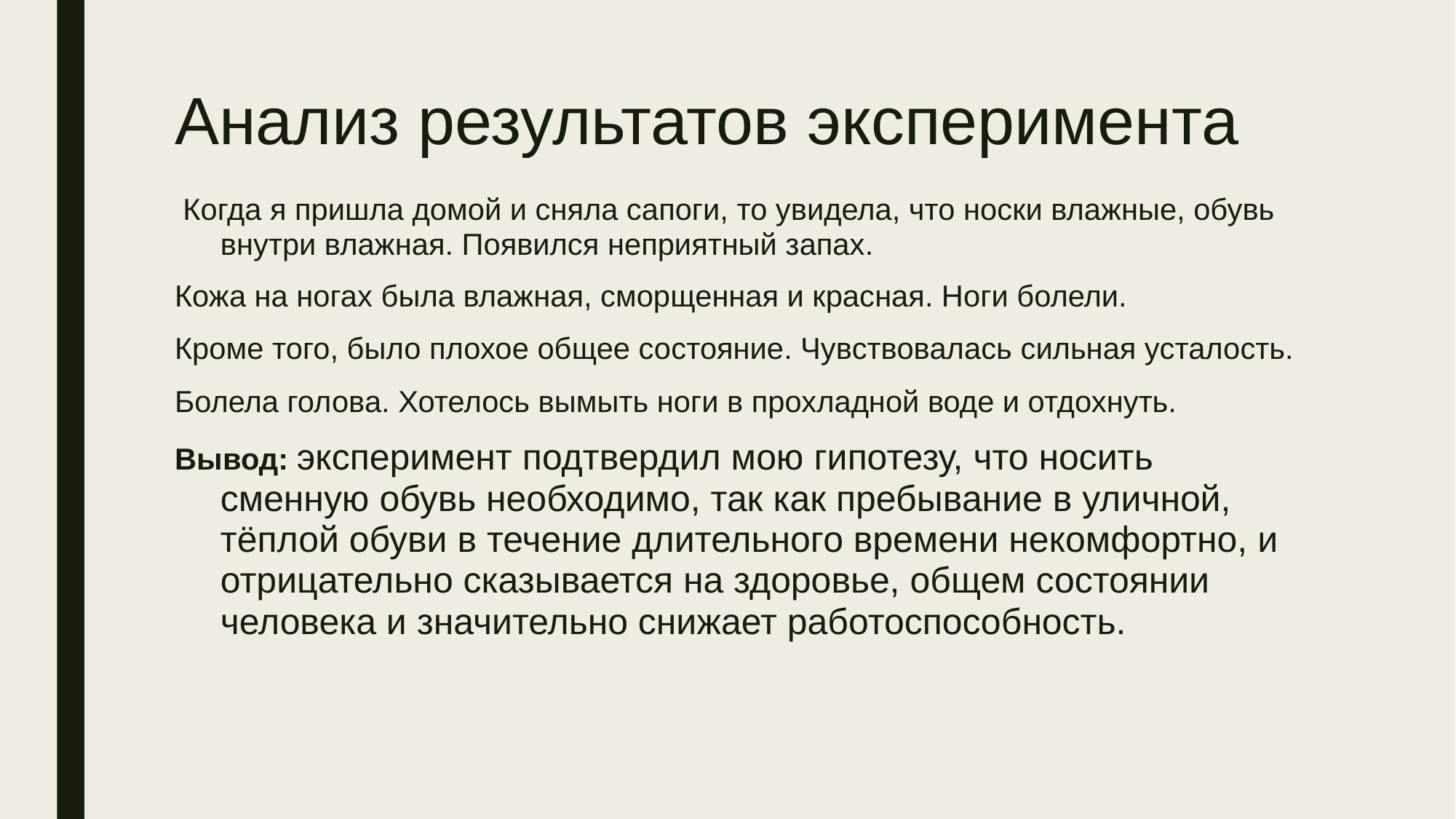

# Анализ результатов эксперимента
 Когда я пришла домой и сняла сапоги, то увидела, что носки влажные, обувь внутри влажная. Появился неприятный запах.
Кожа на ногах была влажная, сморщенная и красная. Ноги болели.
Кроме того, было плохое общее состояние. Чувствовалась сильная усталость.
Болела голова. Хотелось вымыть ноги в прохладной воде и отдохнуть.
Вывод: эксперимент подтвердил мою гипотезу, что носить сменную обувь необходимо, так как пребывание в уличной, тёплой обуви в течение длительного времени некомфортно, и отрицательно сказывается на здоровье, общем состоянии человека и значительно снижает работоспособность.